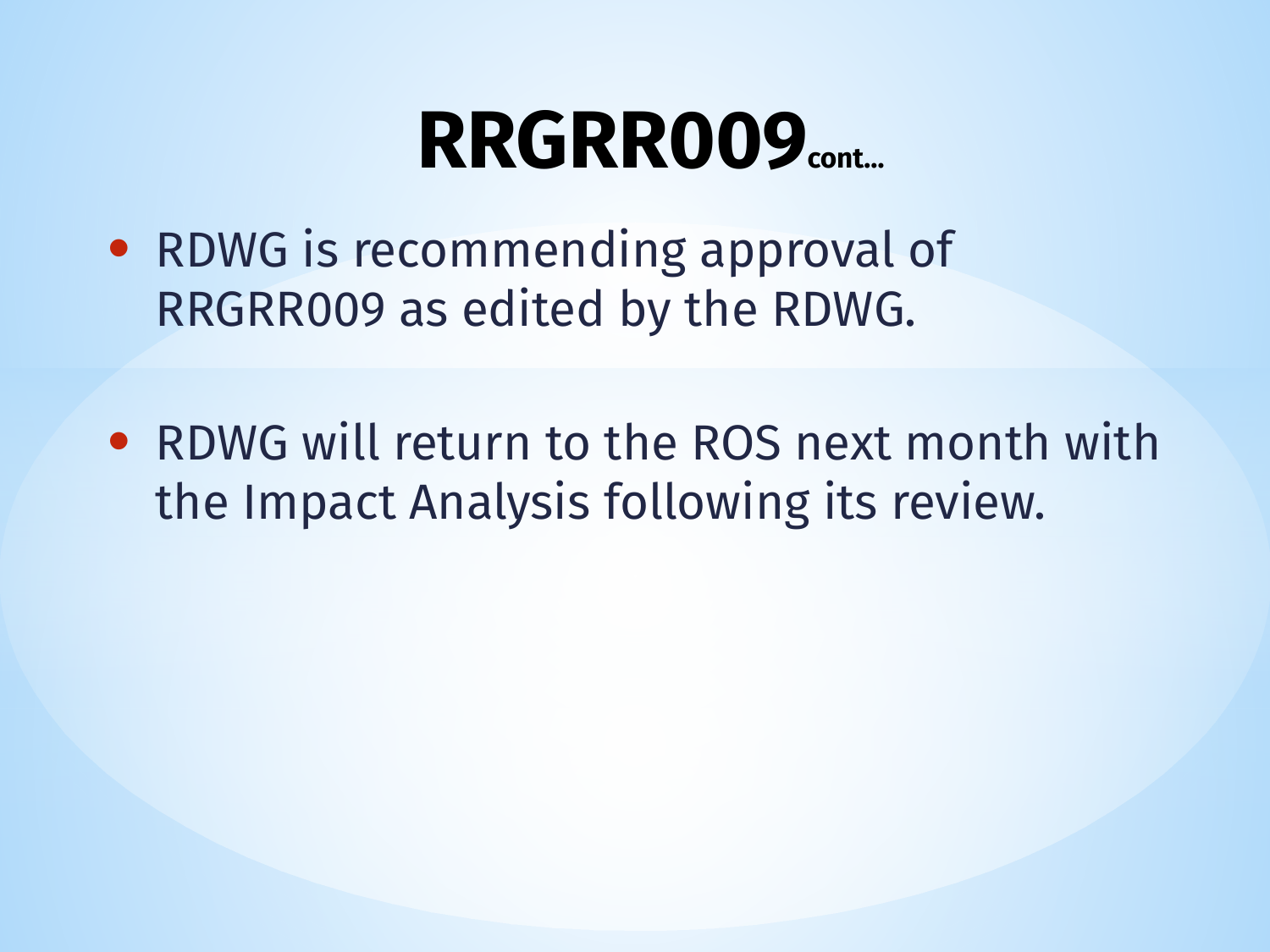

# RRGRR009cont…
RDWG is recommending approval of RRGRR009 as edited by the RDWG.
RDWG will return to the ROS next month with the Impact Analysis following its review.